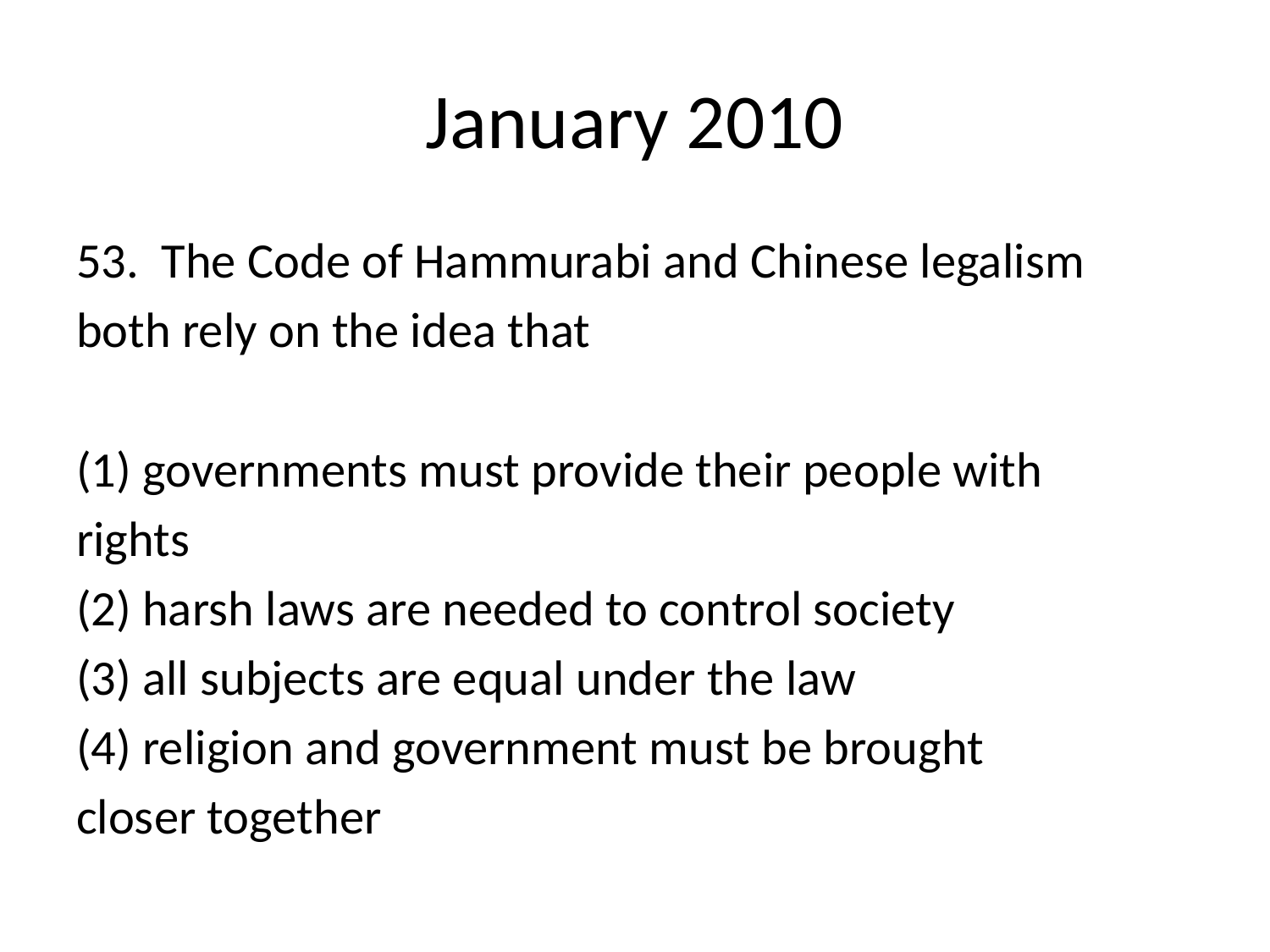

# January 2010
53.  The Code of Hammurabi and Chinese legalism
both rely on the idea that

(1) governments must provide their people with
rights
(2) harsh laws are needed to control society
(3) all subjects are equal under the law
(4) religion and government must be brought
closer together